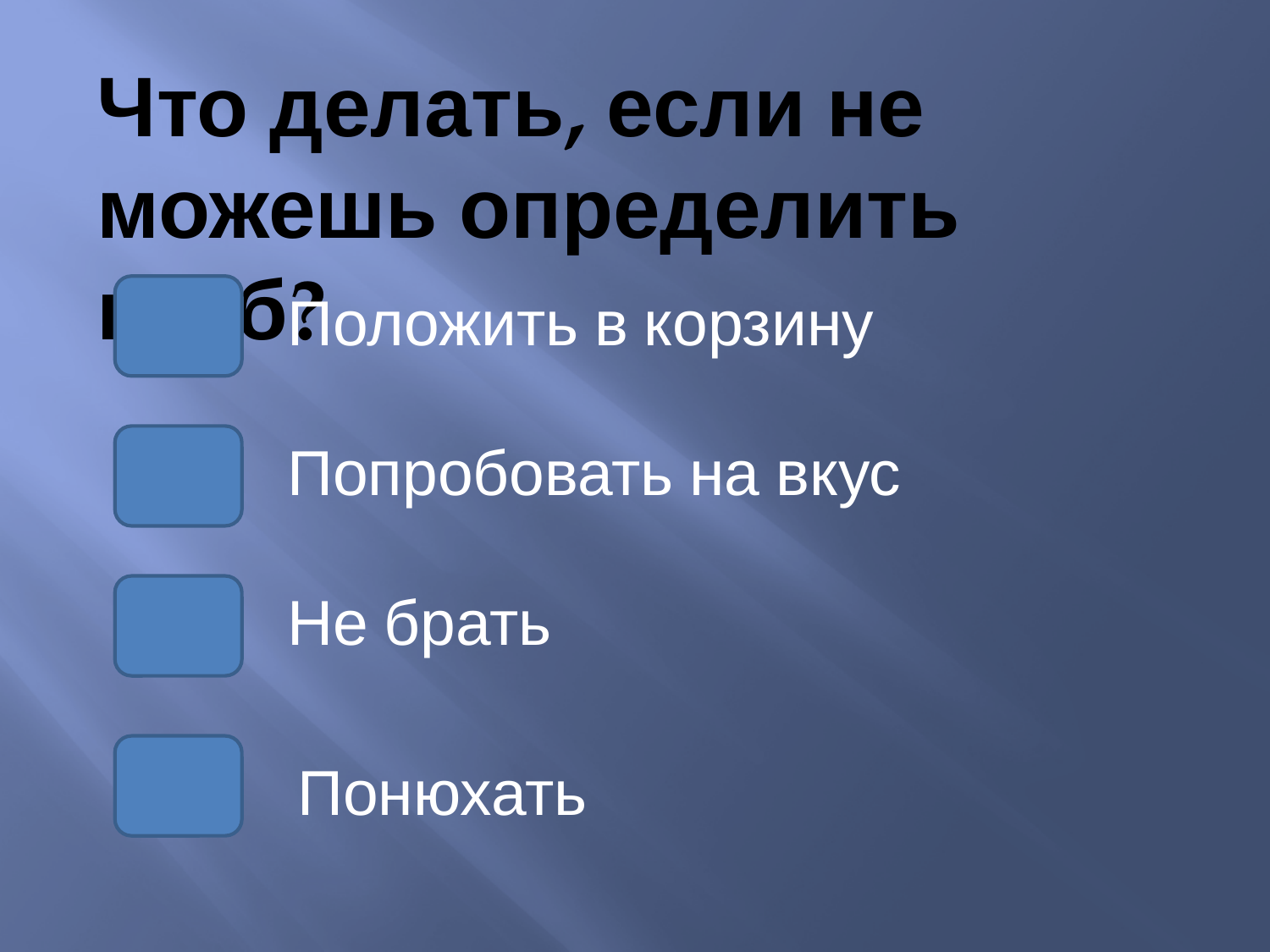

Что делать, если не можешь определить гриб?

Положить в корзину

Попробовать на вкус

Не брать

Понюхать